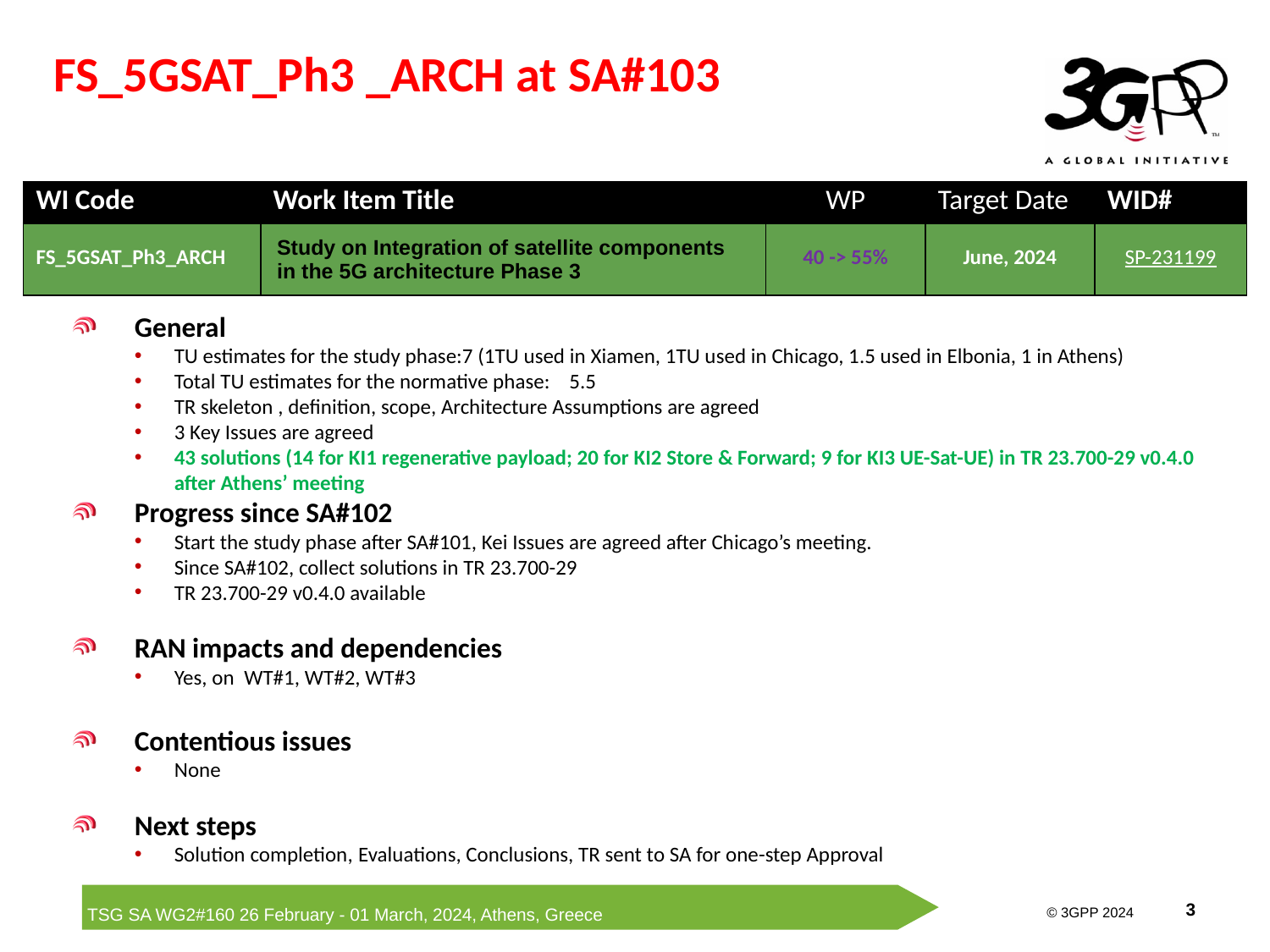

FS_5GSAT_Ph3 _ARCH at SA#103
| WI Code | Work Item Title | WP | Target Date | WID# |
| --- | --- | --- | --- | --- |
| FS\_5GSAT\_Ph3\_ARCH | Study on Integration of satellite components in the 5G architecture Phase 3 | 40 -> 55% | June, 2024 | SP-231199 |

General
TU estimates for the study phase:7 (1TU used in Xiamen, 1TU used in Chicago, 1.5 used in Elbonia, 1 in Athens)
Total TU estimates for the normative phase:    5.5
TR skeleton , definition, scope, Architecture Assumptions are agreed
3 Key Issues are agreed
43 solutions (14 for KI1 regenerative payload; 20 for KI2 Store & Forward; 9 for KI3 UE-Sat-UE) in TR 23.700-29 v0.4.0 after Athens’ meeting
Progress since SA#102
Start the study phase after SA#101, Kei Issues are agreed after Chicago’s meeting.
Since SA#102, collect solutions in TR 23.700-29
TR 23.700-29 v0.4.0 available

RAN impacts and dependencies
Yes, on  WT#1, WT#2, WT#3

Contentious issues
None

Next steps
Solution completion, Evaluations, Conclusions, TR sent to SA for one-step Approval